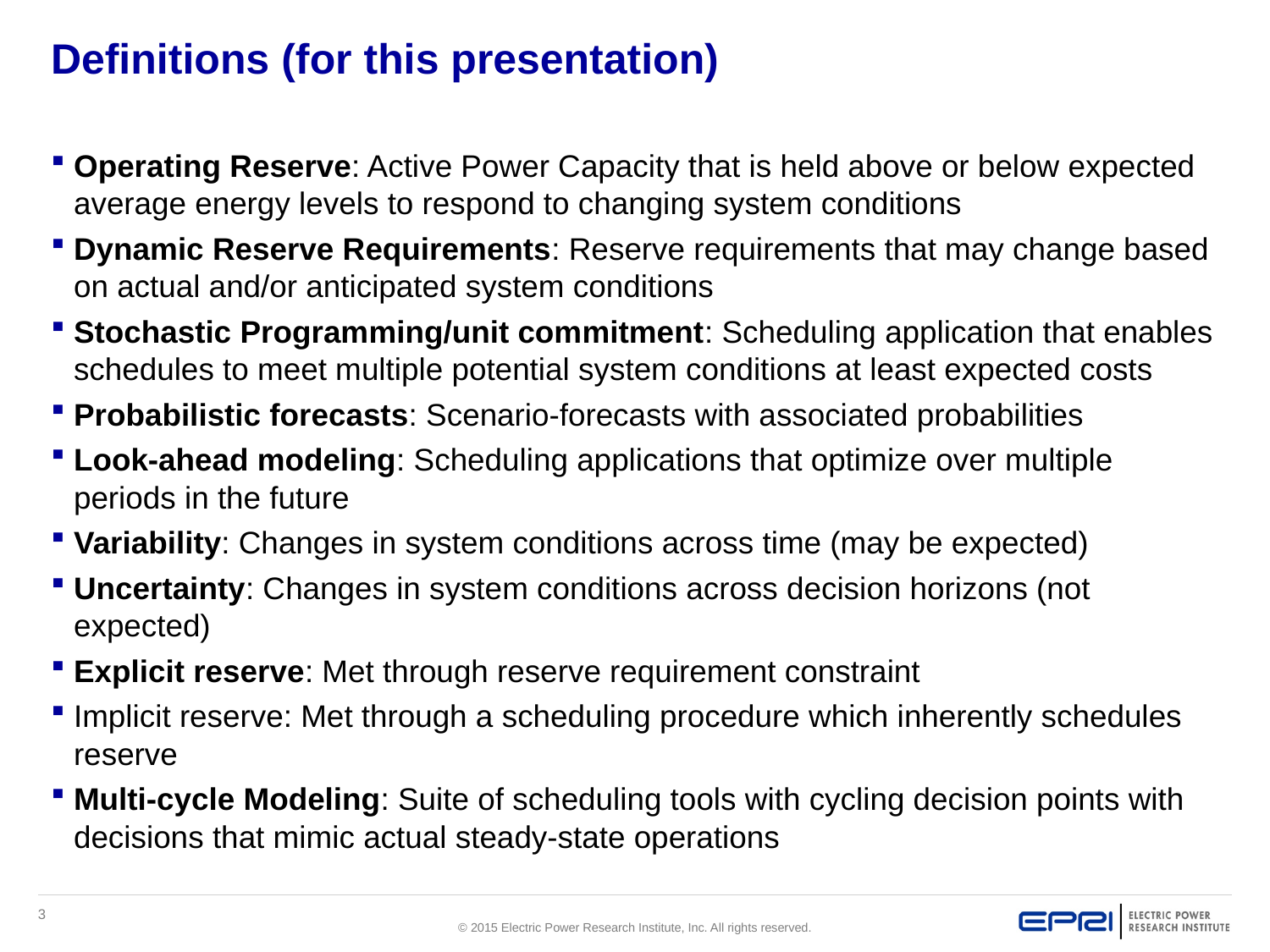

# Definitions (for this presentation)
Operating Reserve: Active Power Capacity that is held above or below expected average energy levels to respond to changing system conditions
Dynamic Reserve Requirements: Reserve requirements that may change based on actual and/or anticipated system conditions
Stochastic Programming/unit commitment: Scheduling application that enables schedules to meet multiple potential system conditions at least expected costs
Probabilistic forecasts: Scenario-forecasts with associated probabilities
Look-ahead modeling: Scheduling applications that optimize over multiple periods in the future
Variability: Changes in system conditions across time (may be expected)
Uncertainty: Changes in system conditions across decision horizons (not expected)
Explicit reserve: Met through reserve requirement constraint
Implicit reserve: Met through a scheduling procedure which inherently schedules reserve
Multi-cycle Modeling: Suite of scheduling tools with cycling decision points with decisions that mimic actual steady-state operations